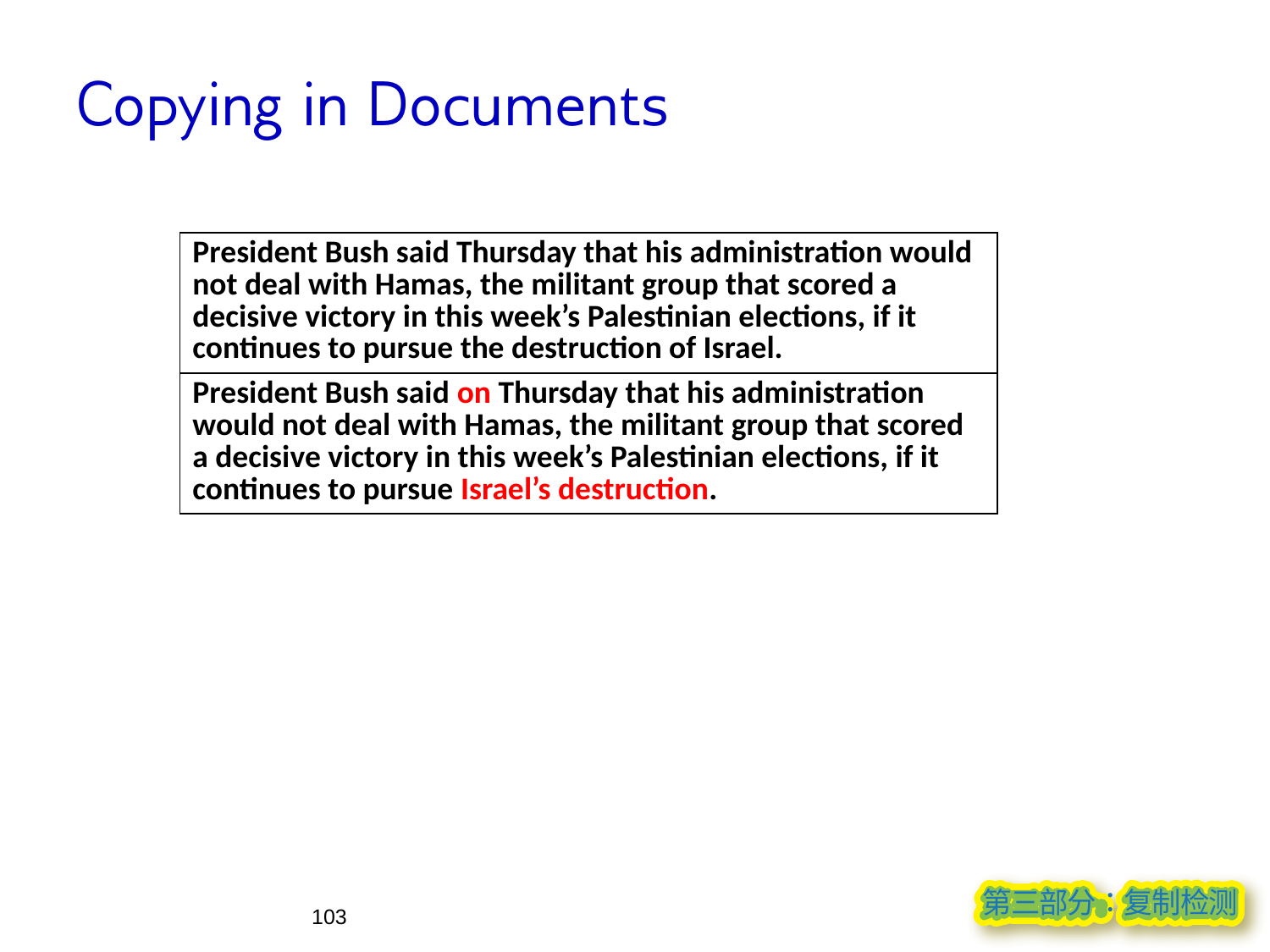

Copying in Documents
| President Bush said Thursday that his administration would not deal with Hamas, the militant group that scored a decisive victory in this week’s Palestinian elections, if it continues to pursue the destruction of Israel. |
| --- |
| President Bush said on Thursday that his administration would not deal with Hamas, the militant group that scored a decisive victory in this week’s Palestinian elections, if it continues to pursue Israel’s destruction. |
103